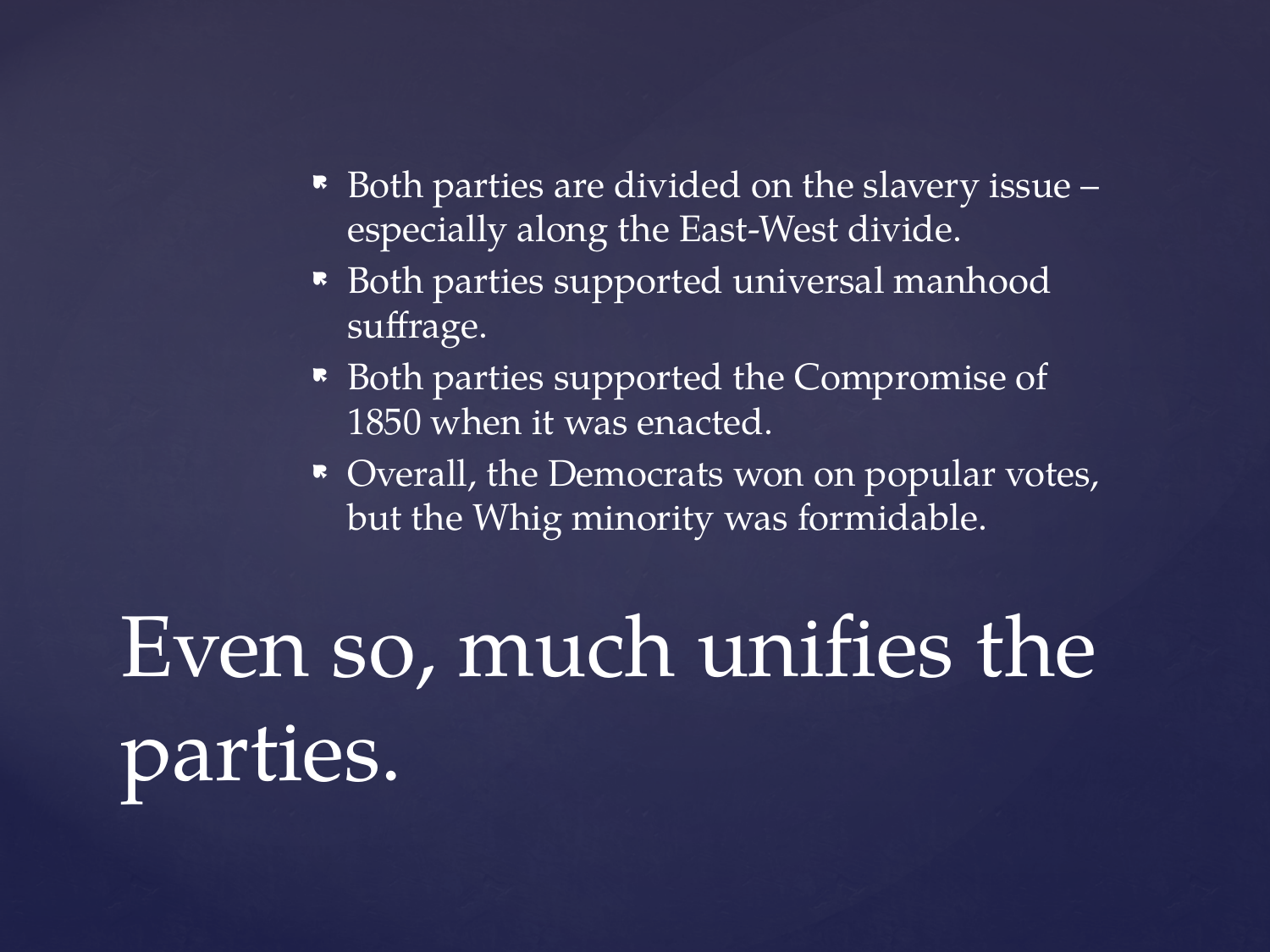

Both parties are divided on the slavery issue – especially along the East-West divide.
Both parties supported universal manhood suffrage.
Both parties supported the Compromise of 1850 when it was enacted.
Overall, the Democrats won on popular votes, but the Whig minority was formidable.
# Even so, much unifies the parties.